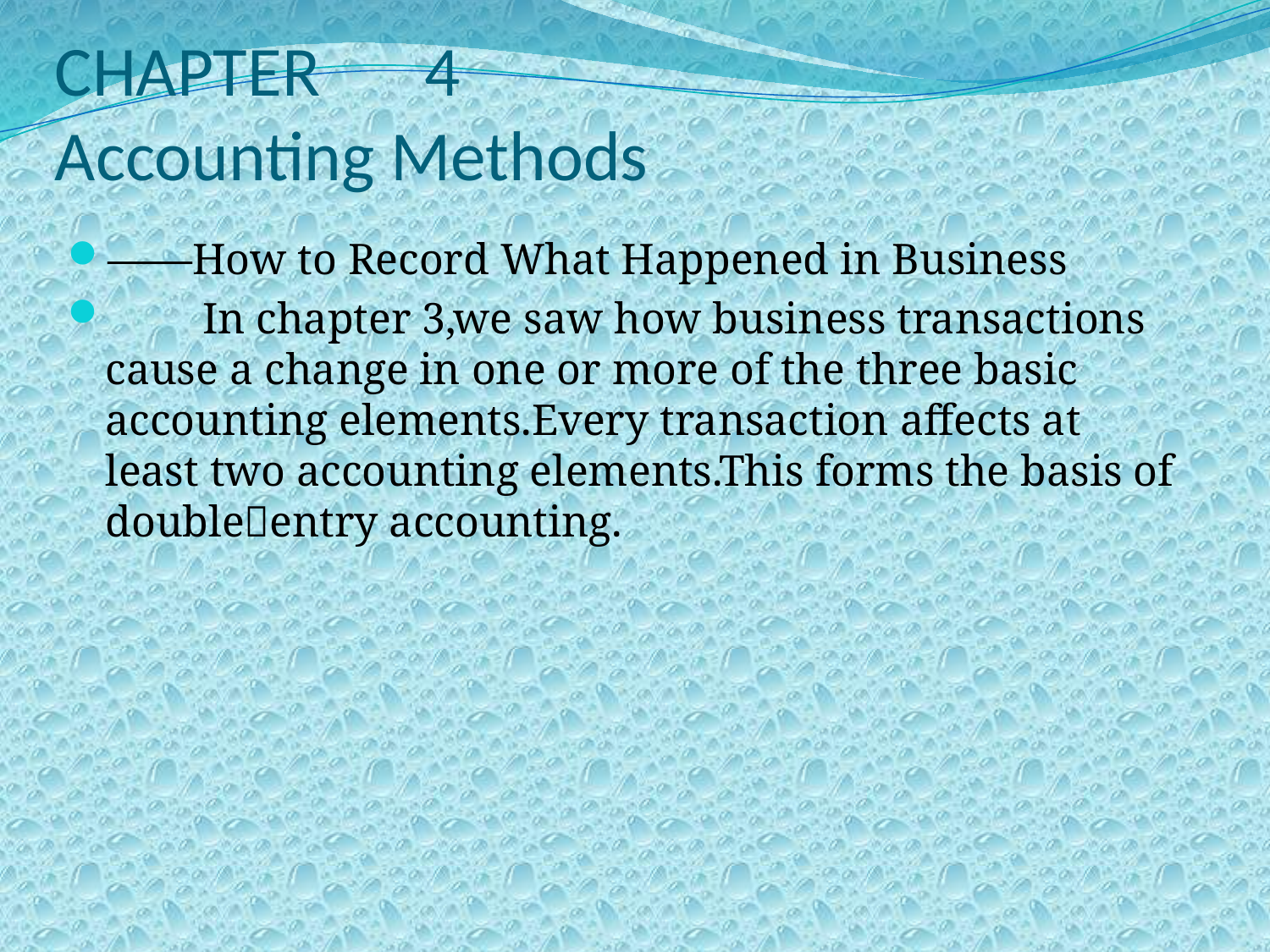

# CHAPTER　4 Accounting Methods
——How to Record What Happened in Business
　　In chapter 3,we saw how business transactions cause a change in one or more of the three basic accounting elements.Every transaction affects at least two accounting elements.This forms the basis of double􀆼entry accounting.